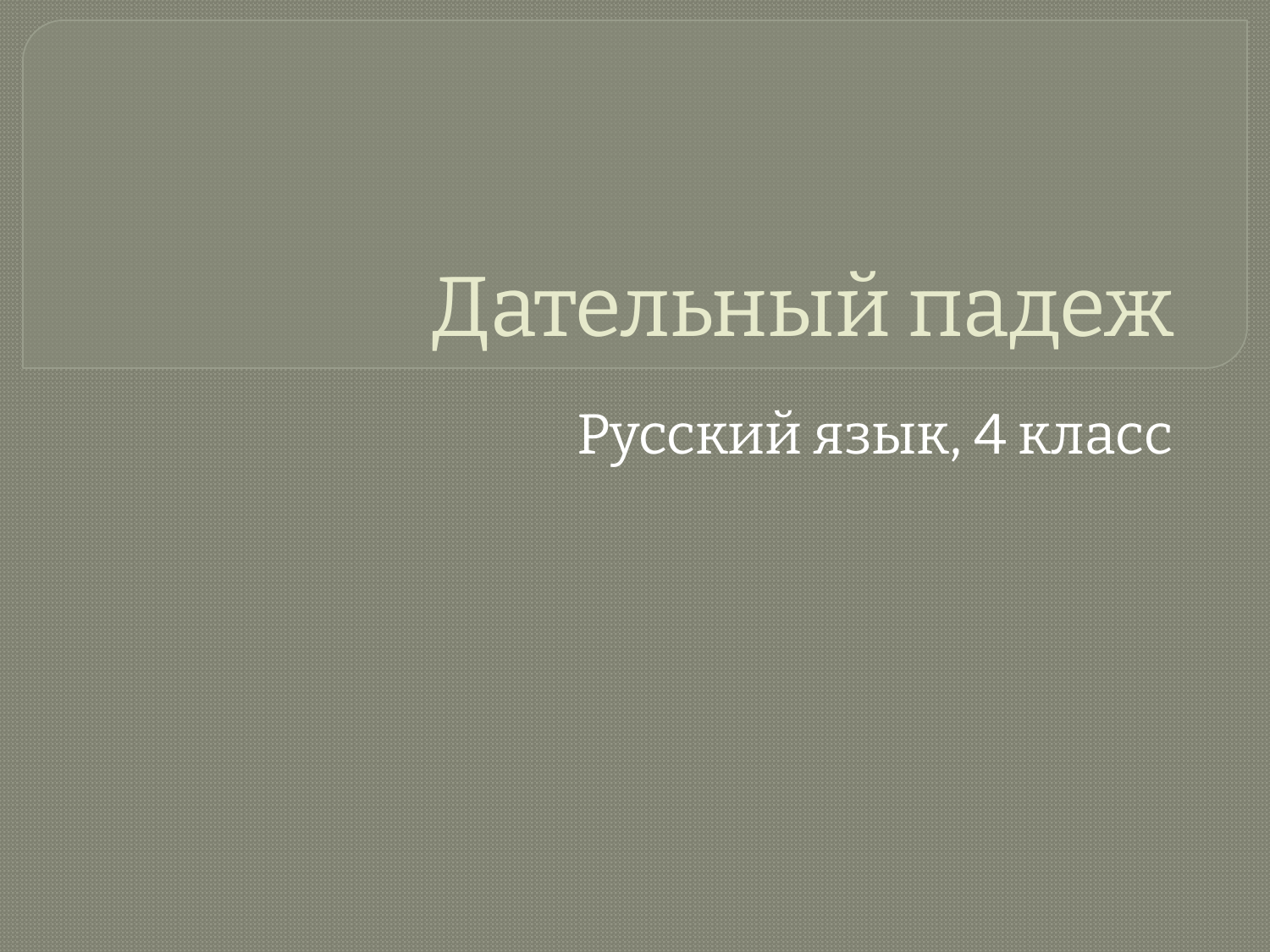

# Дательный падеж
Русский язык, 4 класс